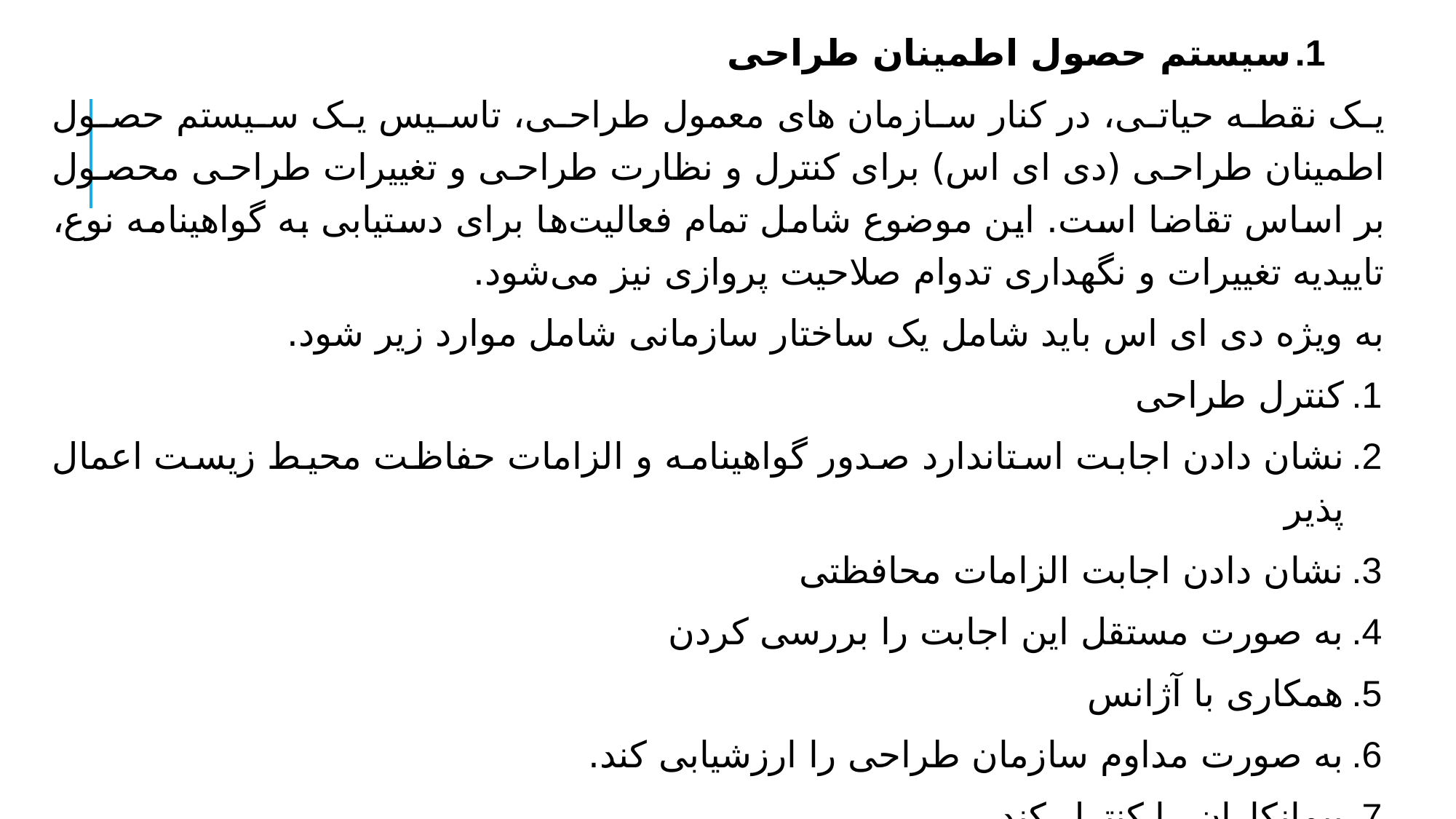

سیستم حصول اطمینان طراحی
یک نقطه حیاتی، در کنار سازمان ‌های معمول طراحی، تاسیس یک سیستم حصول اطمینان طراحی (دی ای اس) برای کنترل و نظارت طراحی و تغییرات طراحی محصول بر اساس تقاضا است. این موضوع شامل تمام فعالیت‌ها برای دستیابی به گواهینامه نوع، تاییدیه تغییرات و نگهداری تدوام صلاحیت پروازی نیز می‌شود.
به ویژه دی ای اس باید شامل یک ساختار سازمانی شامل موارد زیر شود.
کنترل طراحی
نشان دادن اجابت استاندارد صدور گواهینامه و الزامات حفاظت محیط زیست اعمال پذیر
نشان دادن اجابت الزامات محافظتی
به صورت مستقل این اجابت را بررسی کردن
همکاری با آژانس
به صورت مداوم سازمان طراحی را ارزشیابی کند.
پیمانکاران را کنترل کند.
Design Assurance System (DAS)
approval of changes